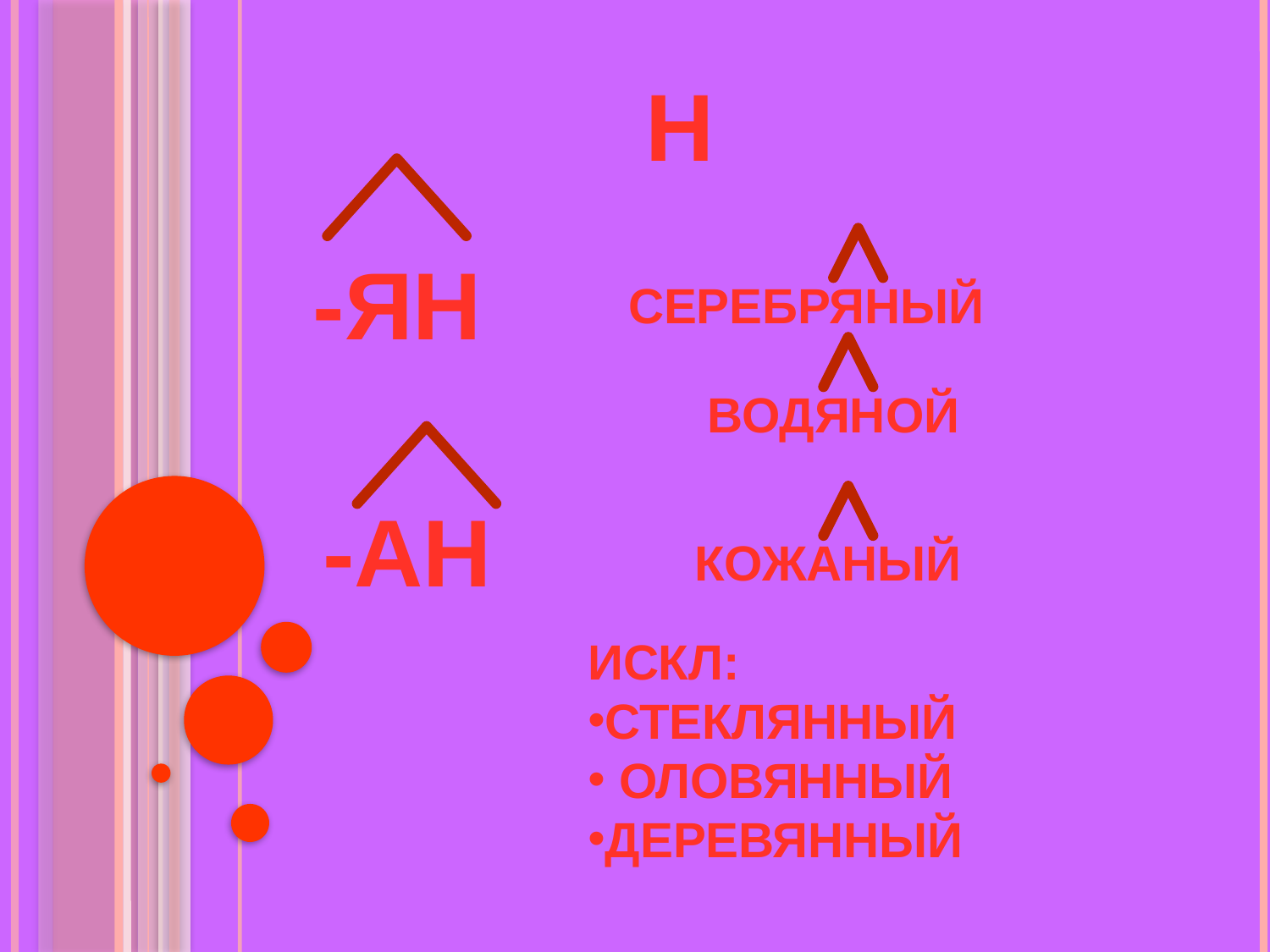

Н

-яН
серебряный

водяной

-аН

кожаный
искл:
Стеклянный
 Оловянный
деревянный